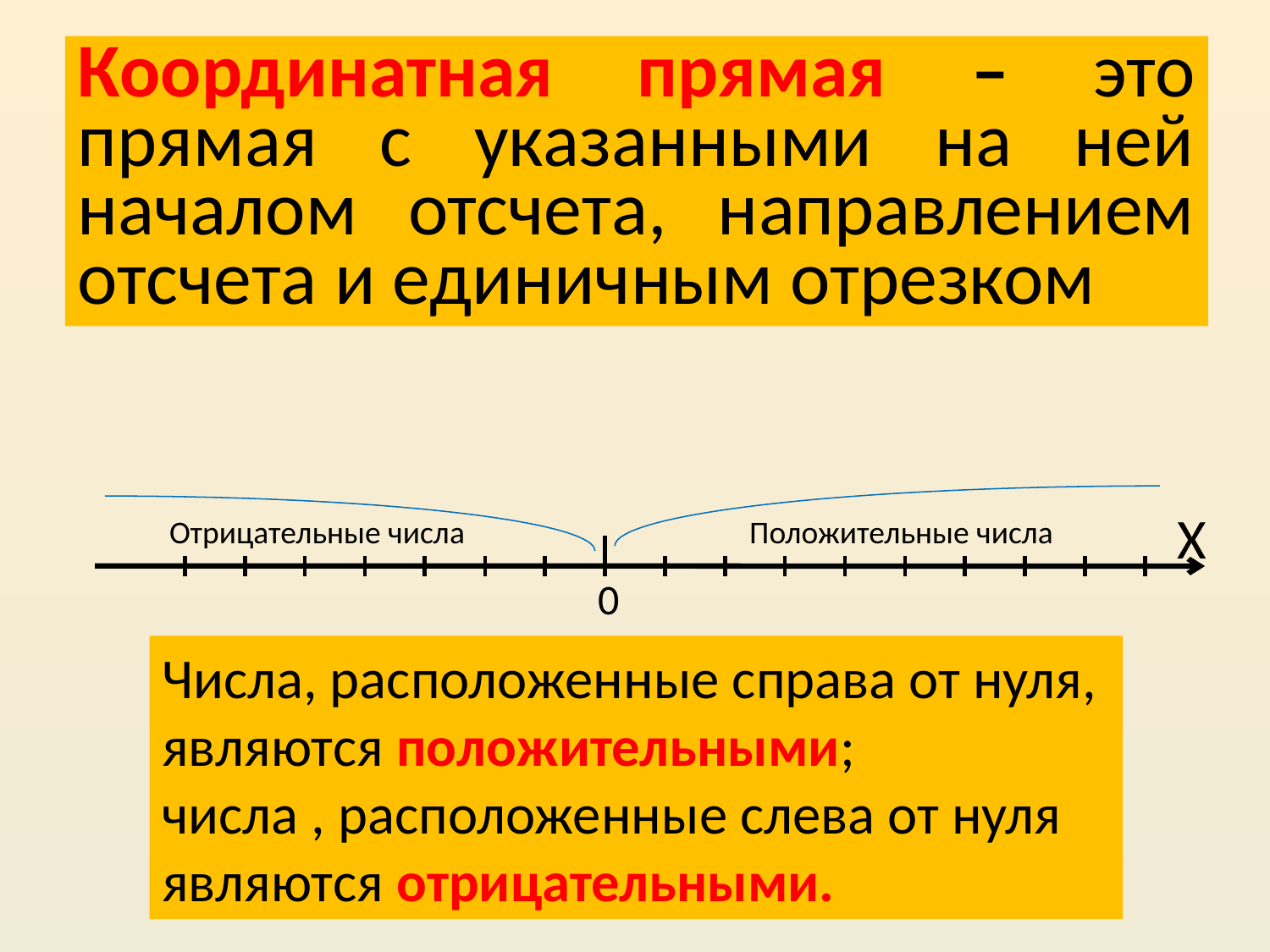

# Координатная прямая – это прямая с указанными на ней началом отсчета, направлением отсчета и единичным отрезком

Х
Отрицательные числа
Положительные числа
0
Числа, расположенные справа от нуля,
являются положительными;
числа , расположенные слева от нуля
являются отрицательными.